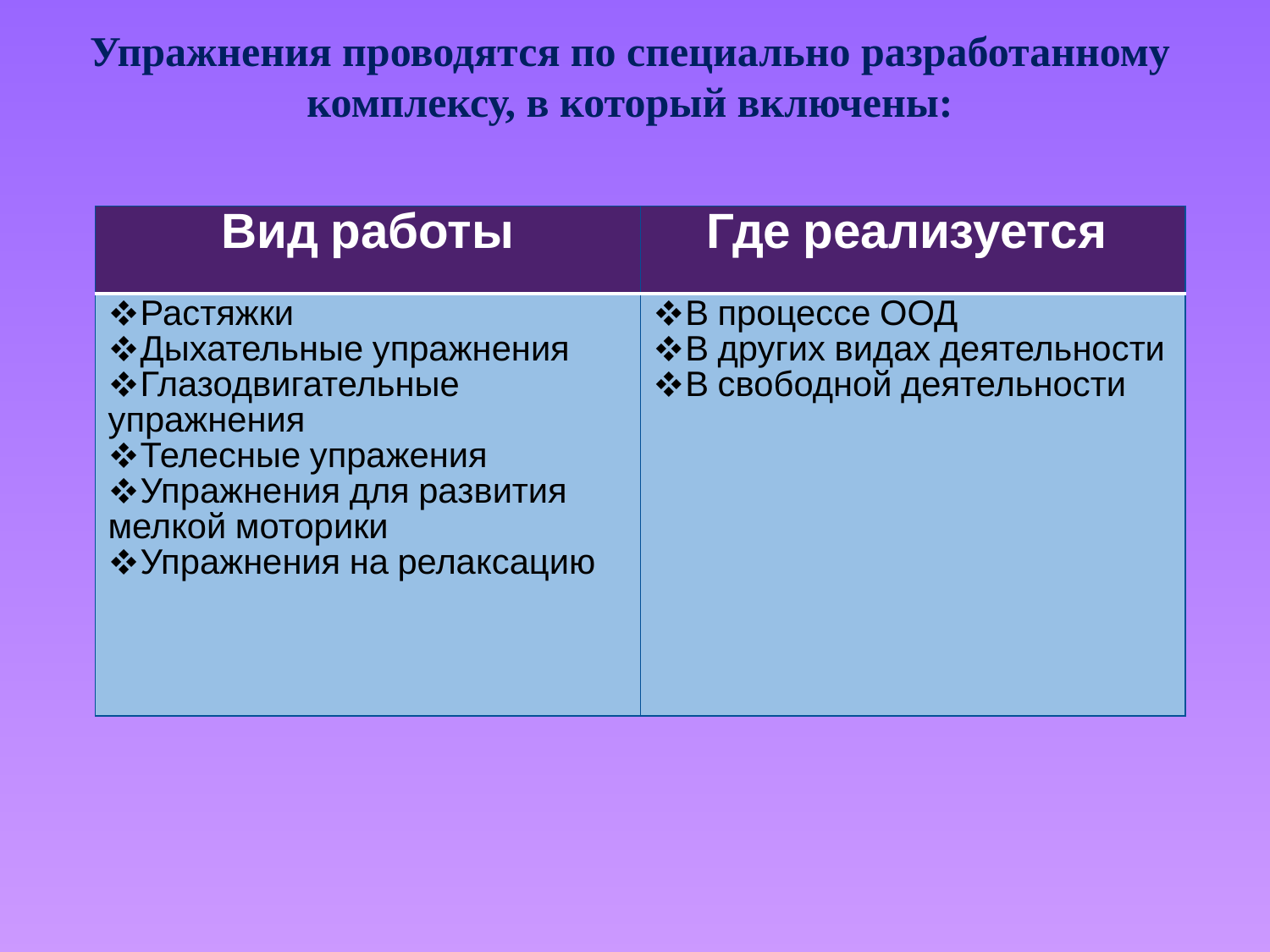

Упражнения проводятся по специально разработанному комплексу, в который включены:
| Вид работы | Где реализуется |
| --- | --- |
| Растяжки Дыхательные упражнения Глазодвигательные упражнения Телесные упражения Упражнения для развития мелкой моторики Упражнения на релаксацию | В процессе ООД В других видах деятельности В свободной деятельности |